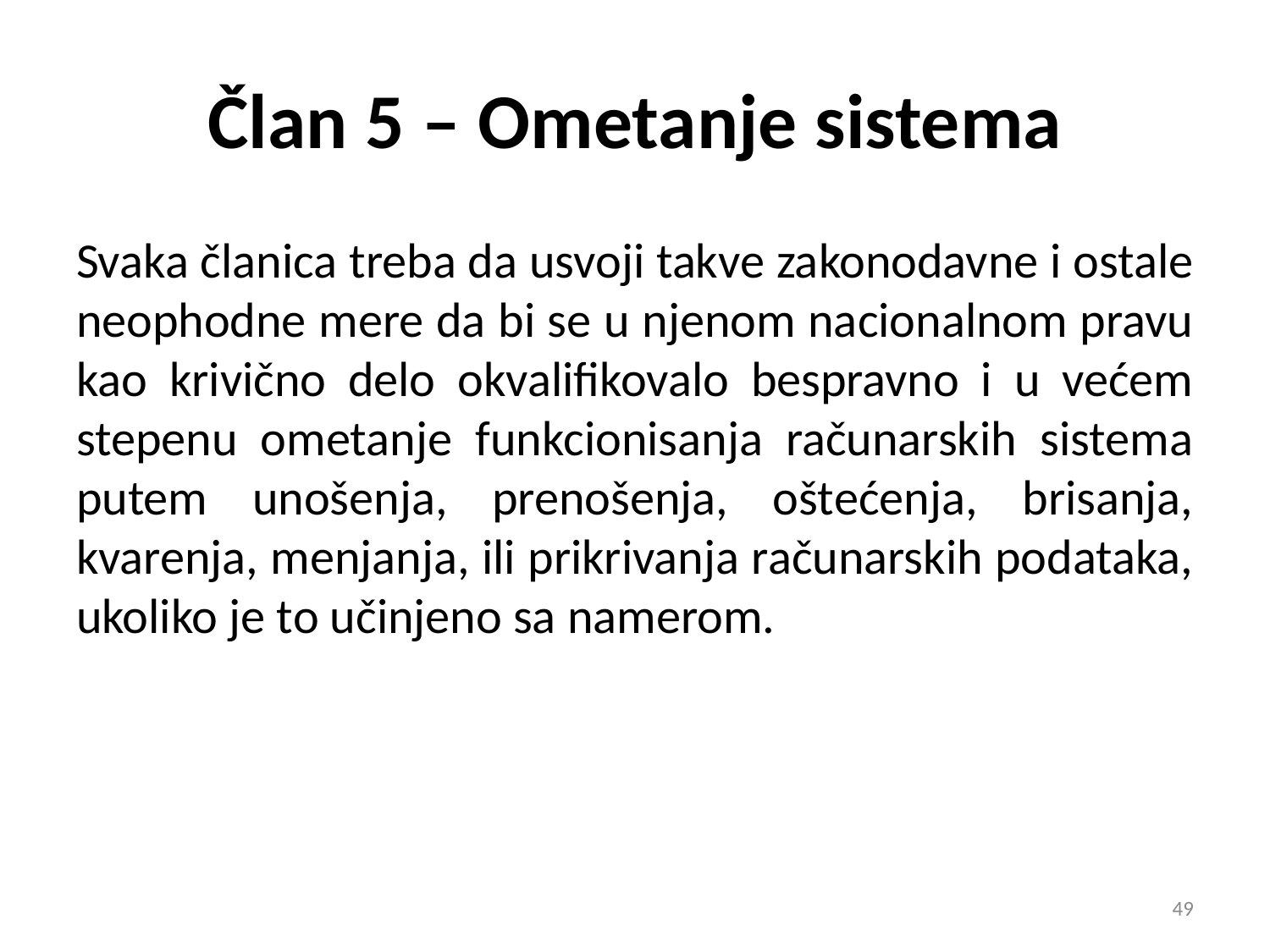

# Član 5 – Ometanje sistema
Svaka članica treba da usvoji takve zakonodavne i ostale neophodne mere da bi se u njenom nacionalnom pravu kao krivično delo okvalifikovalo bespravno i u većem stepenu ometanje funkcionisanja računarskih sistema putem unošenja, prenošenja, oštećenja, brisanja, kvarenja, menjanja, ili prikrivanja računarskih podataka, ukoliko je to učinjeno sa namerom.
49